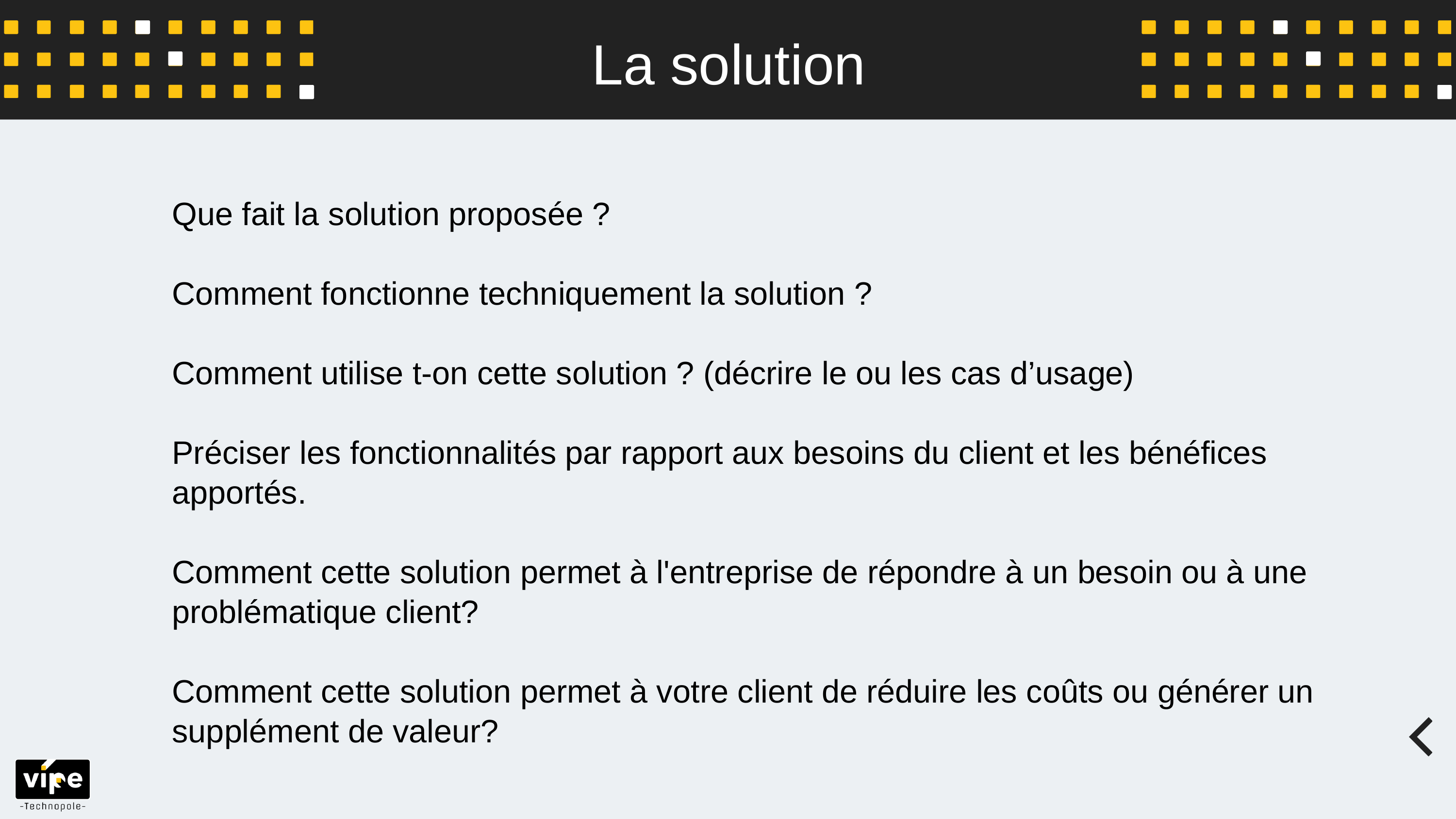

La solution

Que fait la solution proposée ? ​
​
Comment fonctionne techniquement la solution ?​
​
Comment utilise t-on cette solution ? (décrire le ou les cas d’usage)​
​
Préciser les fonctionnalités par rapport aux besoins du client et les bénéfices apportés.​
​
Comment cette solution permet à l'entreprise de répondre à un besoin ou à une problématique client?​
​
Comment cette solution permet à votre client de réduire les coûts ou générer un supplément de valeur?​